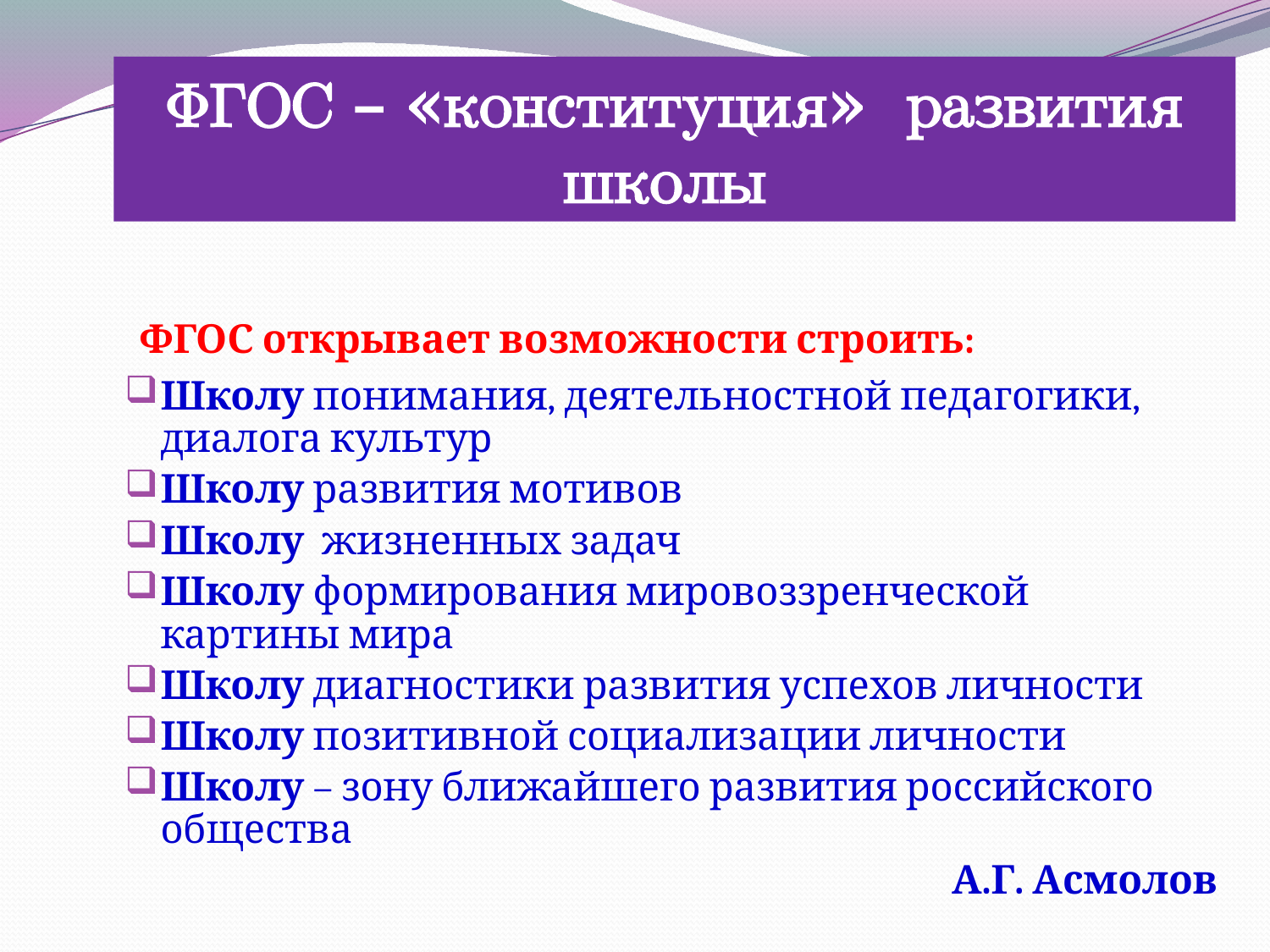

ФГОС – «конституция»  развития школы

 ФГОС открывает возможности строить:
Школу понимания, деятельностной педагогики, диалога культур
Школу развития мотивов
Школу  жизненных задач
Школу формирования мировоззренческой картины мира
Школу диагностики развития успехов личности
Школу позитивной социализации личности
Школу – зону ближайшего развития российского общества
А.Г. Асмолов